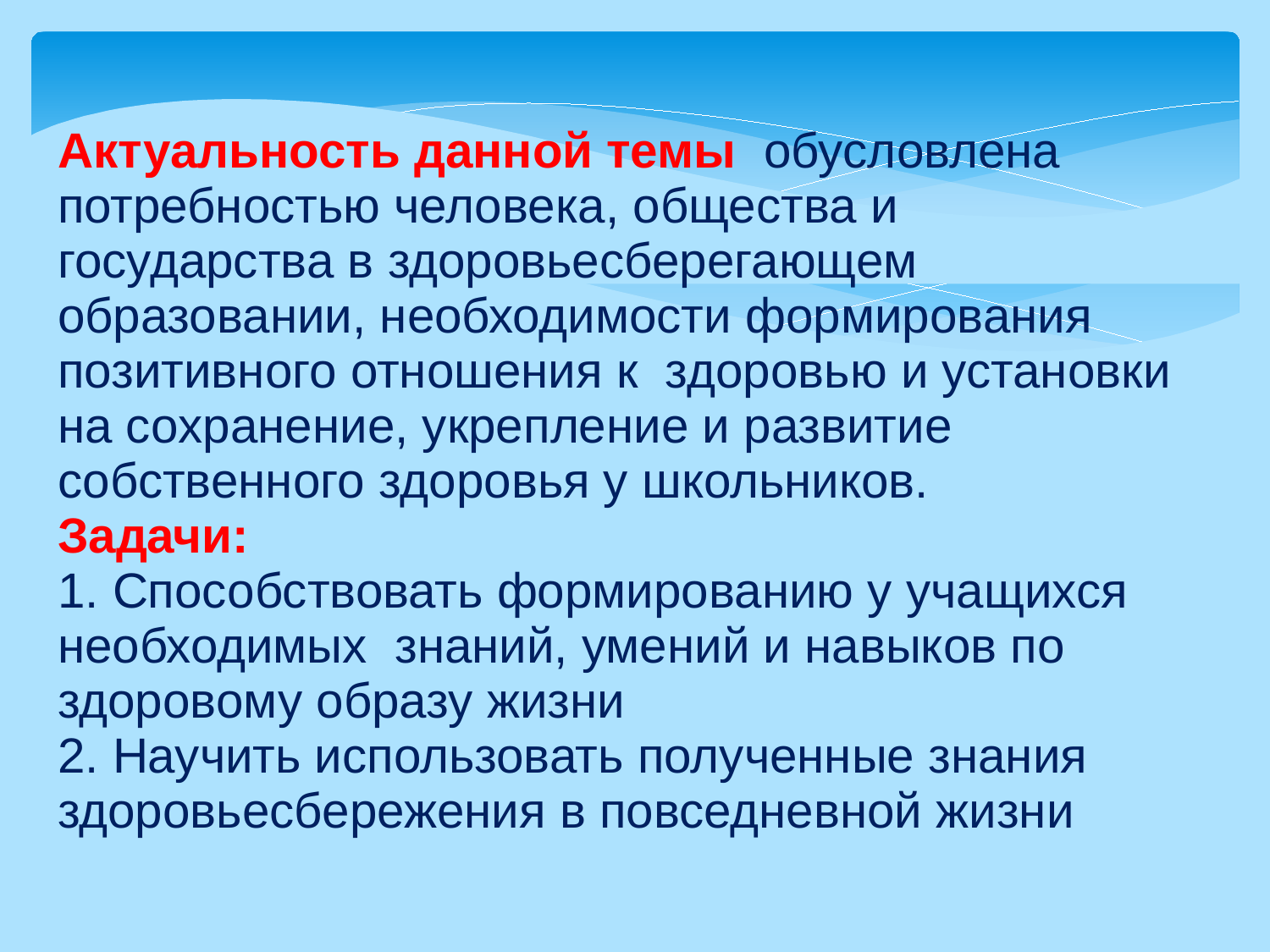

Актуальность данной темы  обусловлена потребностью человека, общества и государства в здоровьесберегающем образовании, необходимости формирования  позитивного отношения к  здоровью и установки на сохранение, укрепление и развитие собственного здоровья у школьников.
Задачи:
1. Способствовать формированию у учащихся необходимых  знаний, умений и навыков по здоровому образу жизни
2. Научить использовать полученные знания  здоровьесбережения в повседневной жизни